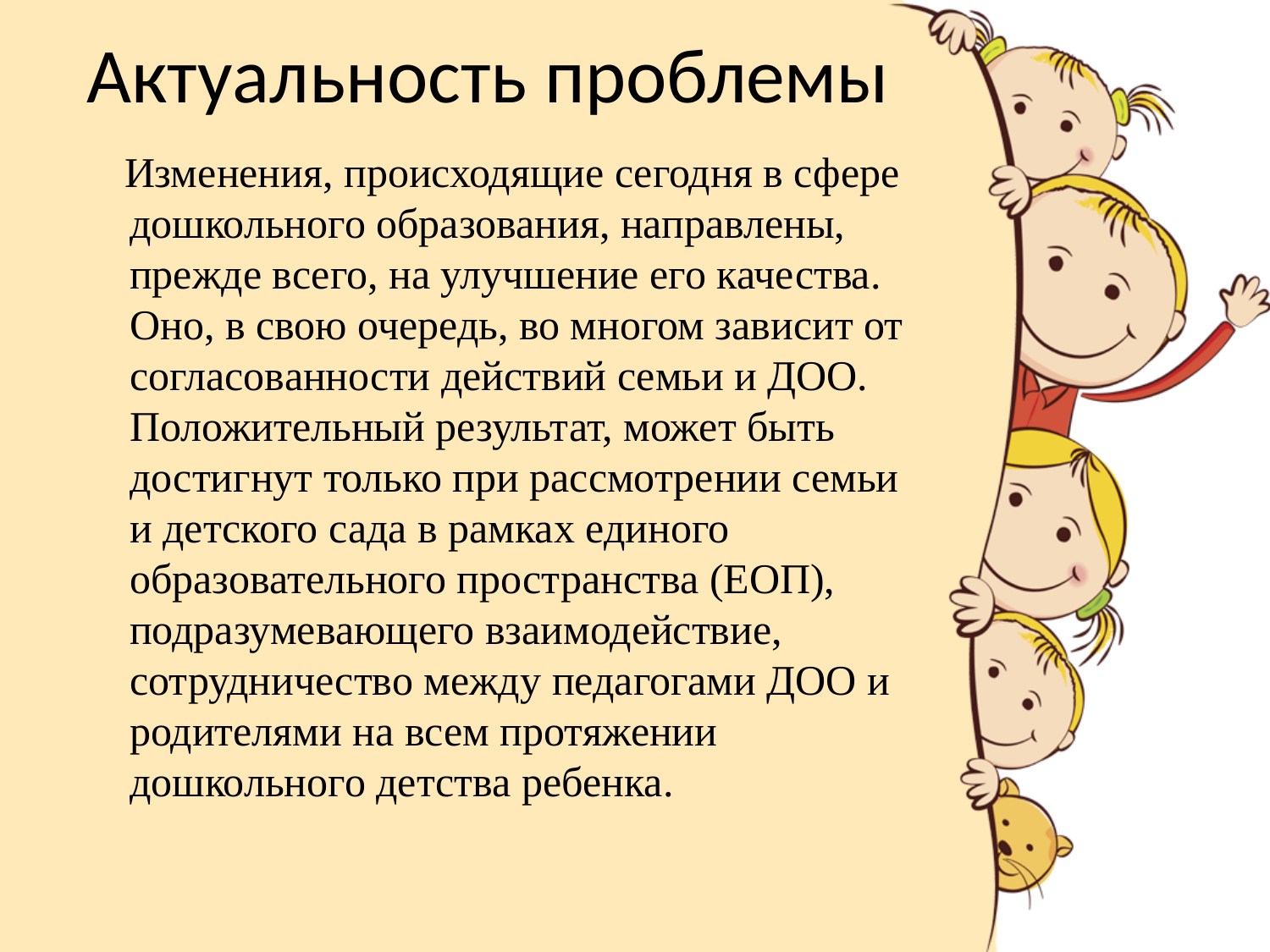

# Актуальность проблемы
    Изменения, происходящие сегодня в сфере дошкольного образования, направлены, прежде всего, на улучшение его качества. Оно, в свою очередь, во многом зависит от согласованности действий семьи и ДОО. Положительный результат, может быть достигнут только при рассмотрении семьи и детского сада в рамках единого образовательного пространства (ЕОП), подразумевающего взаимодействие, сотрудничество между педагогами ДОО и родителями на всем протяжении дошкольного детства ребенка.